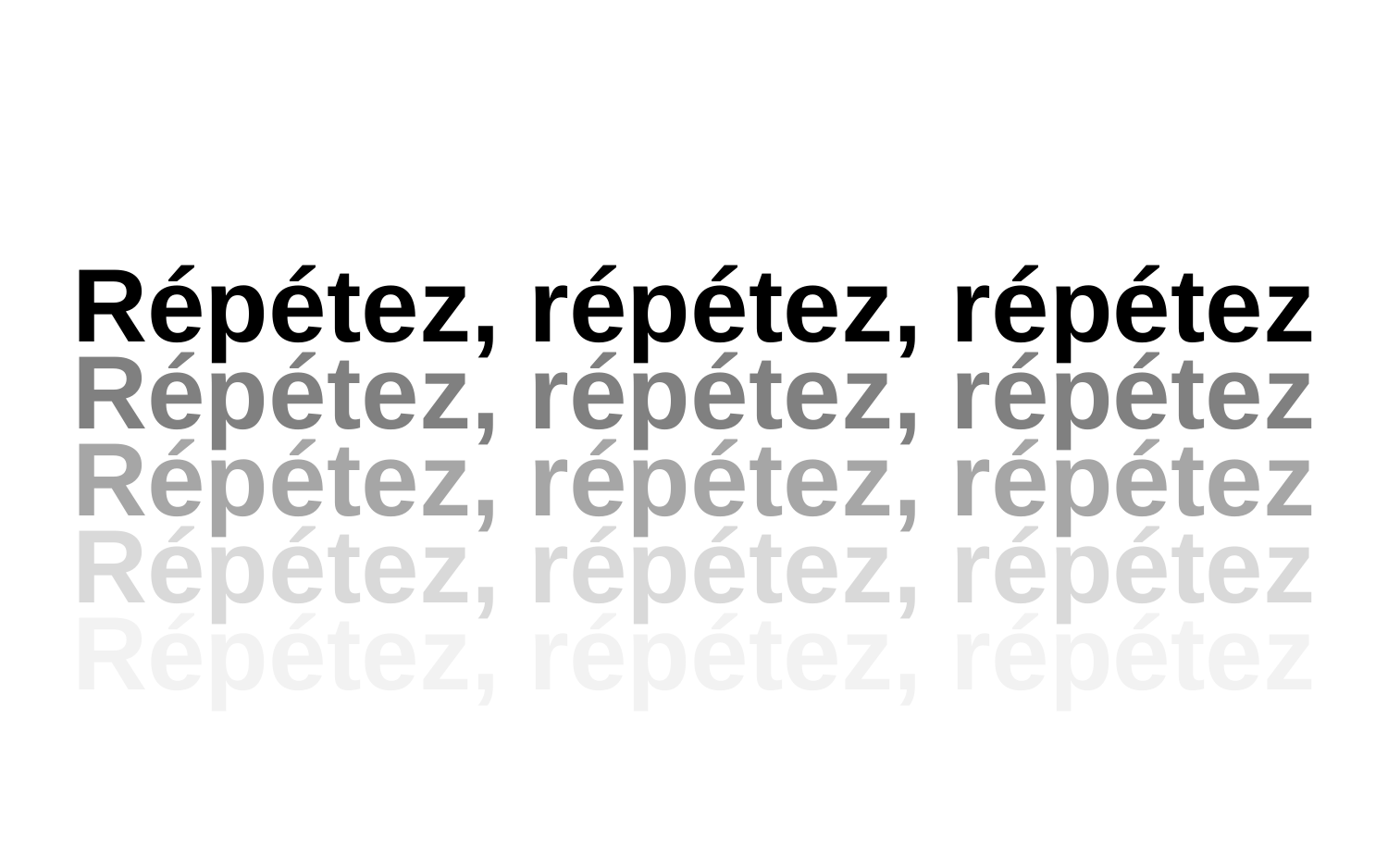

Répétez, répétez, répétez
Répétez, répétez, répétez
Répétez, répétez, répétez
Répétez, répétez, répétez
Répétez, répétez, répétez